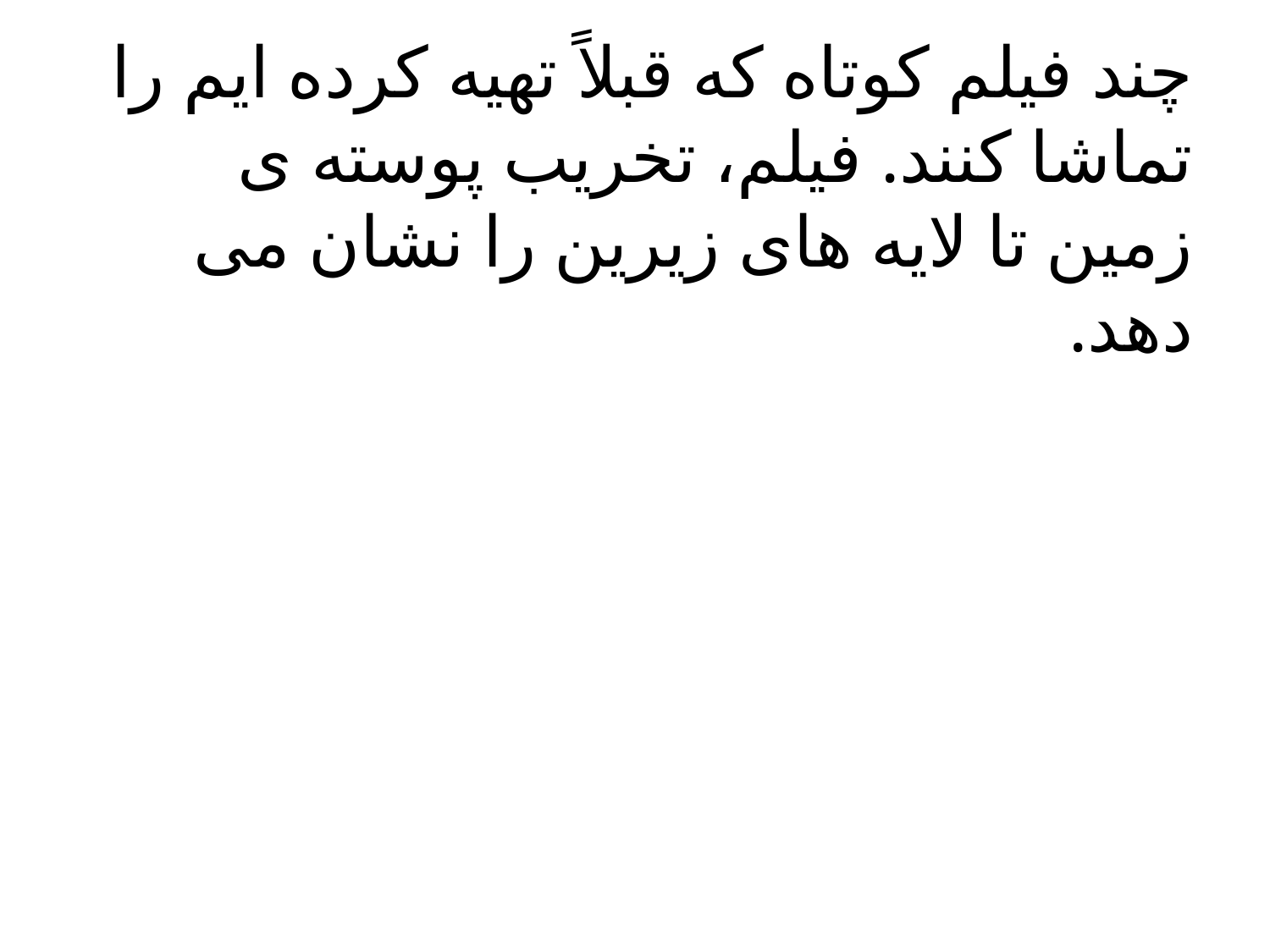

چند فیلم کوتاه که قبلاً تهیه کرده ایم را تماشا کنند. فیلم، تخریب پوسته ی زمین تا لایه های زیرین را نشان می دهد.